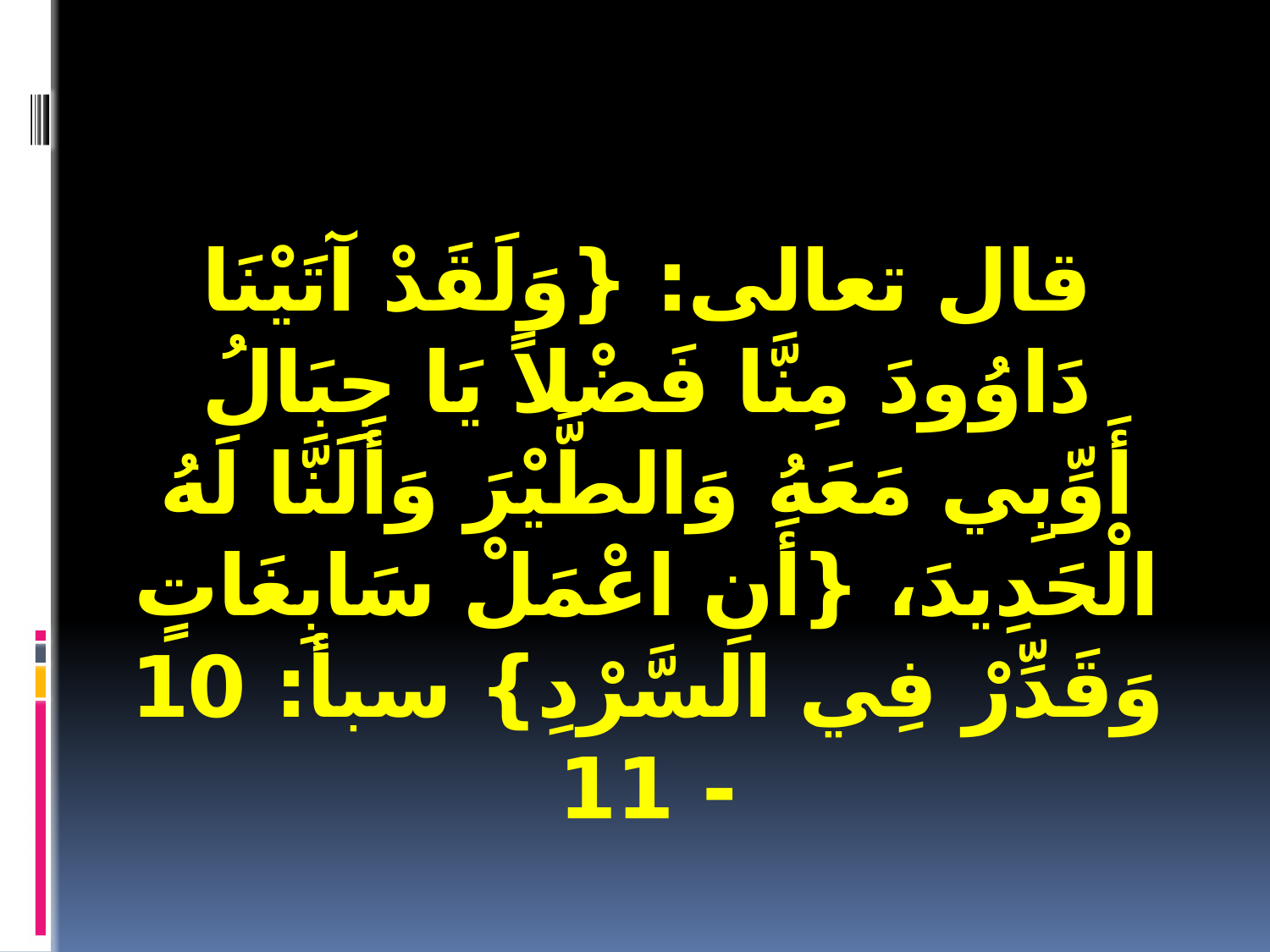

# قال تعالى: {وَلَقَدْ آتَيْنَا دَاوُودَ مِنَّا فَضْلاً يَا جِبَالُ أَوِّبِي مَعَهُ وَالطَّيْرَ وَأَلَنَّا لَهُ الْحَدِيدَ، {أَنِ اعْمَلْ سَابِغَاتٍ وَقَدِّرْ فِي السَّرْدِ} سبأ: 10 - 11